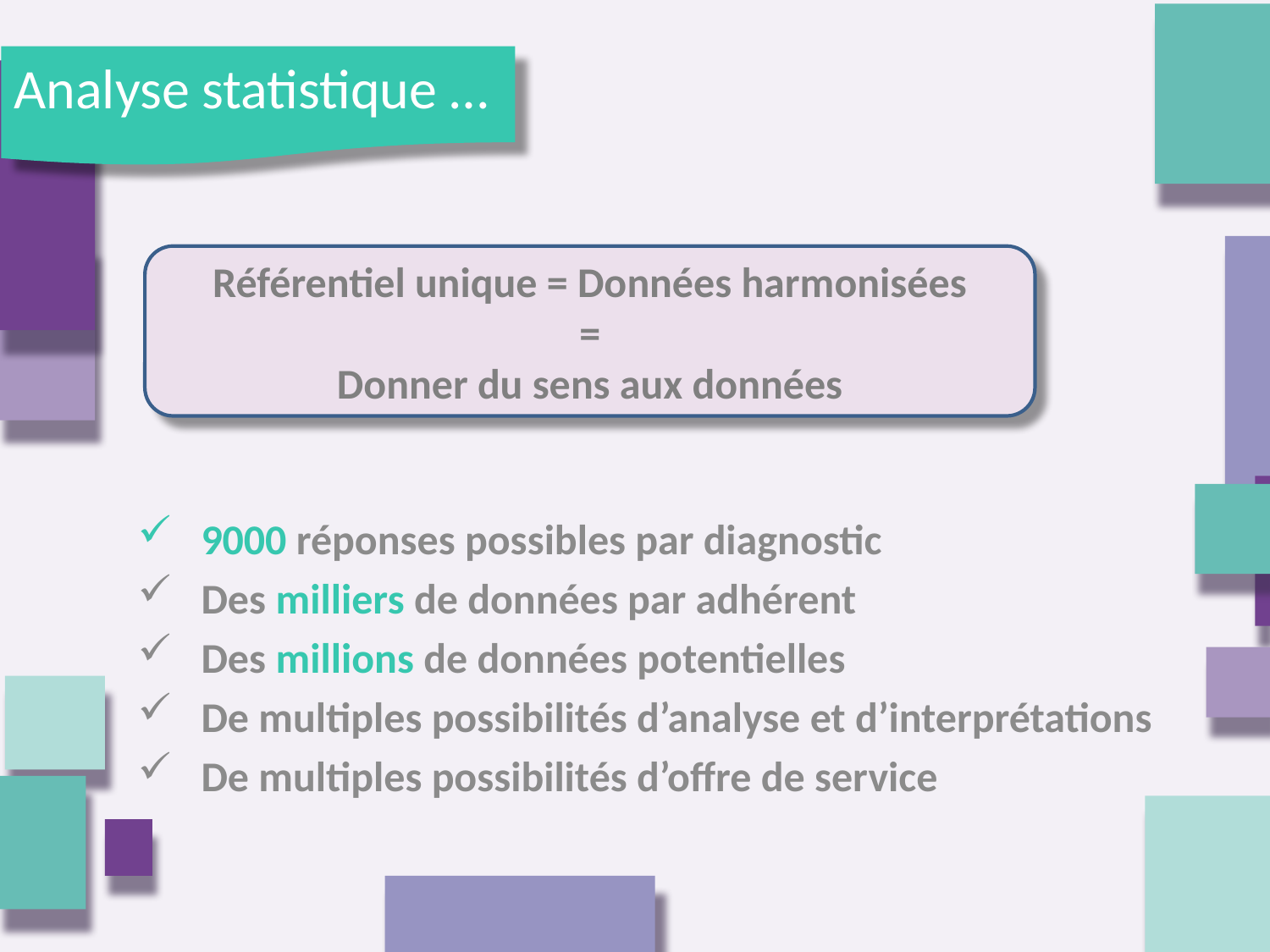

Analyse statistique …
Référentiel unique = Données harmonisées
=
Donner du sens aux données
9000 réponses possibles par diagnostic
Des milliers de données par adhérent
Des millions de données potentielles
De multiples possibilités d’analyse et d’interprétations
De multiples possibilités d’offre de service